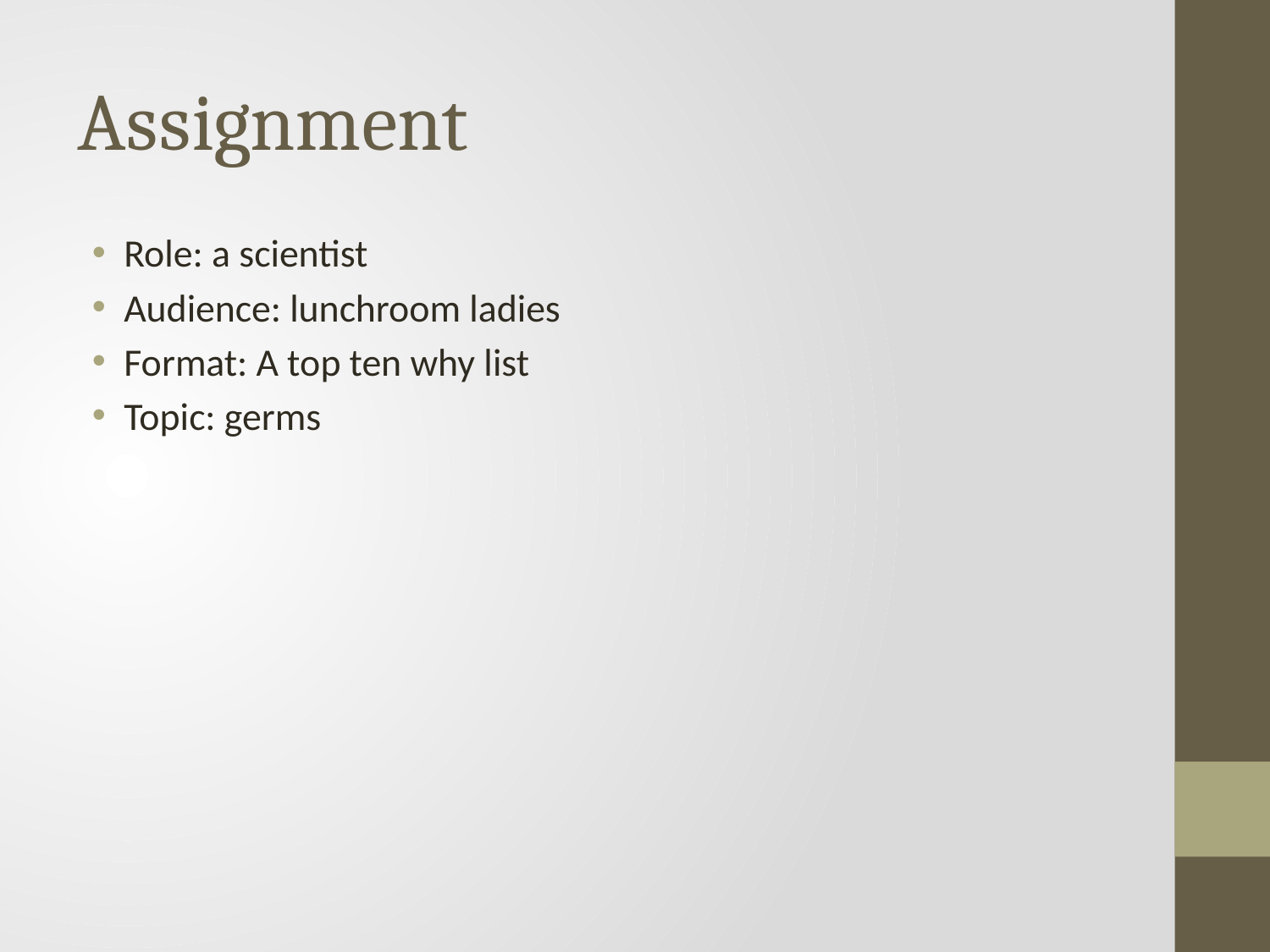

# Assignment
Role: a scientist
Audience: lunchroom ladies
Format: A top ten why list
Topic: germs